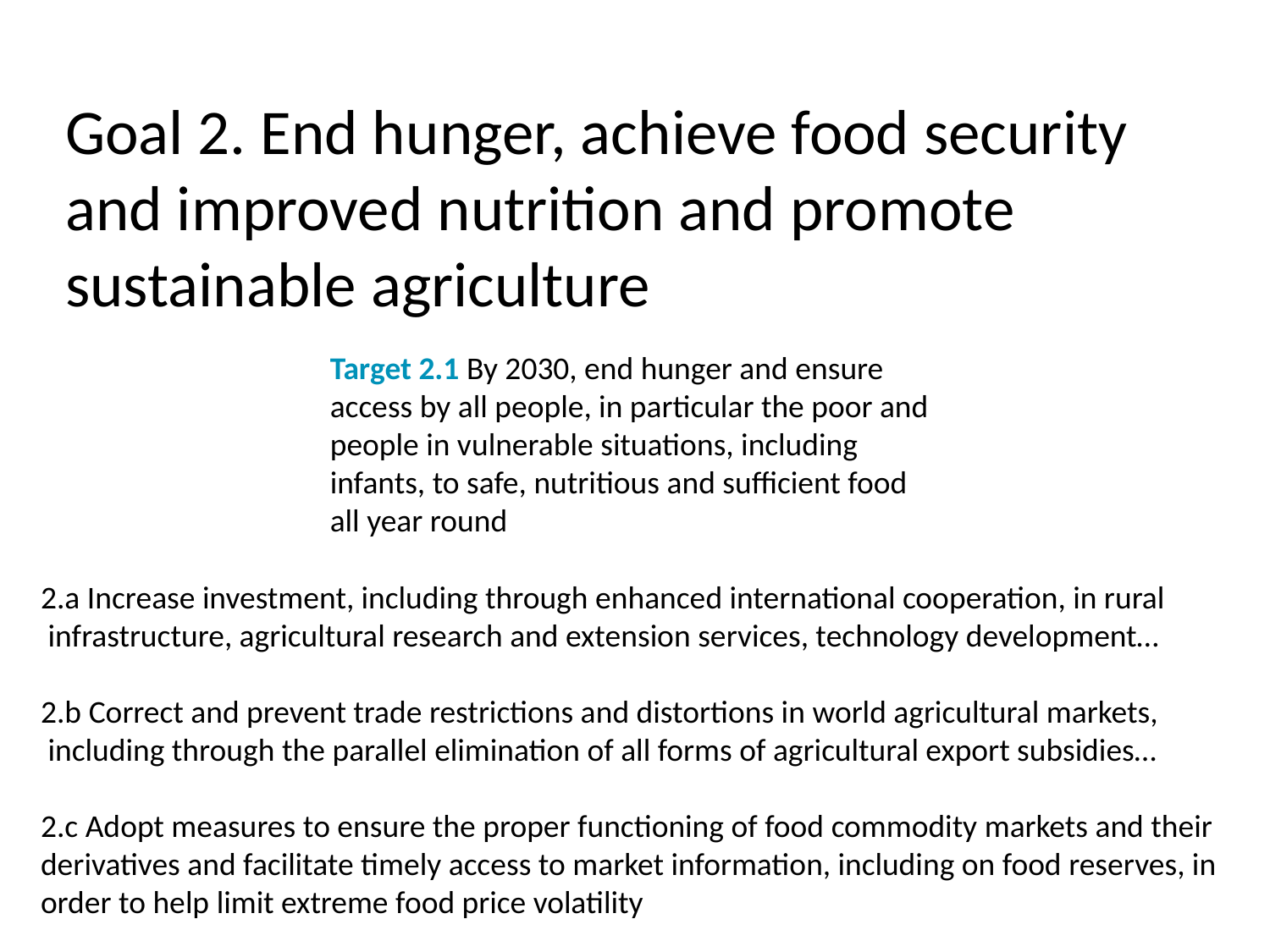

Goal 2. End hunger, achieve food security and improved nutrition and promote sustainable agriculture
Target 2.1 By 2030, end hunger and ensure access by all people, in particular the poor and people in vulnerable situations, including infants, to safe, nutritious and sufficient food all year round
2.a Increase investment, including through enhanced international cooperation, in rural
 infrastructure, agricultural research and extension services, technology development…
2.b Correct and prevent trade restrictions and distortions in world agricultural markets,
 including through the parallel elimination of all forms of agricultural export subsidies…
2.c Adopt measures to ensure the proper functioning of food commodity markets and their
derivatives and facilitate timely access to market information, including on food reserves, in
order to help limit extreme food price volatility